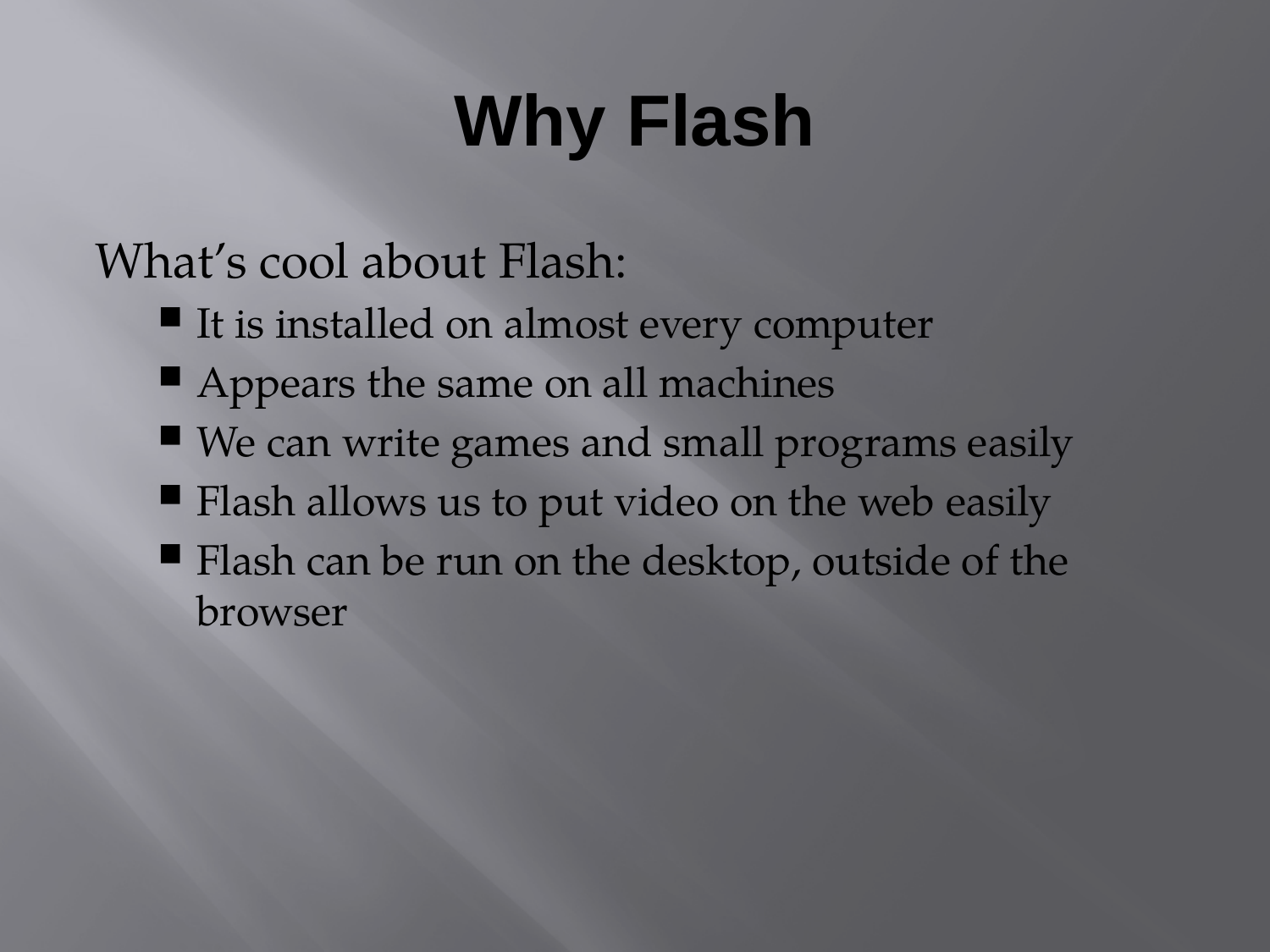

# Why Flash
What’s cool about Flash:
It is installed on almost every computer
Appears the same on all machines
We can write games and small programs easily
Flash allows us to put video on the web easily
Flash can be run on the desktop, outside of the browser